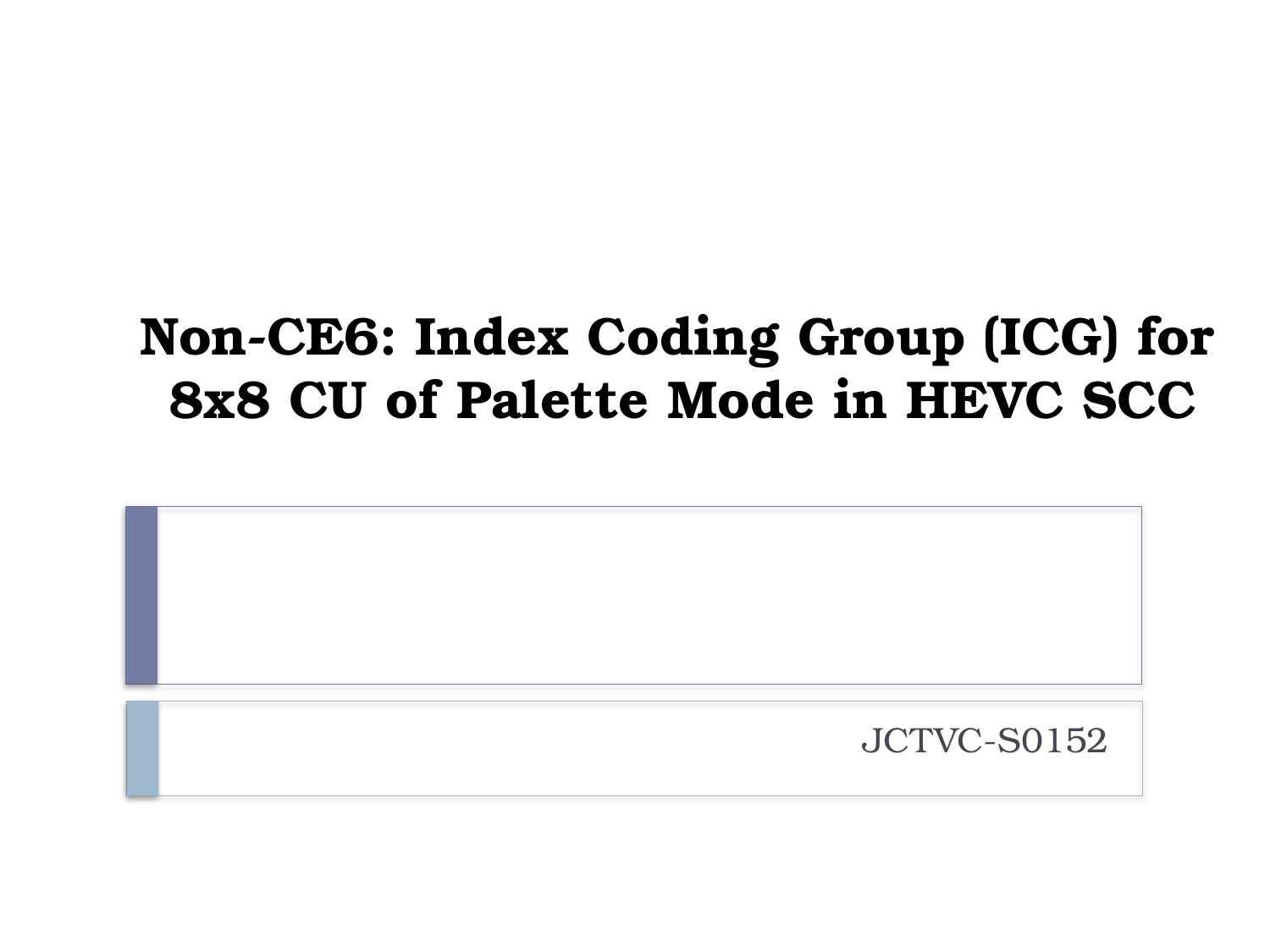

# Non-CE6: Index Coding Group (ICG) for 8x8 CU of Palette Mode in HEVC SCC
JCTVC-S0152